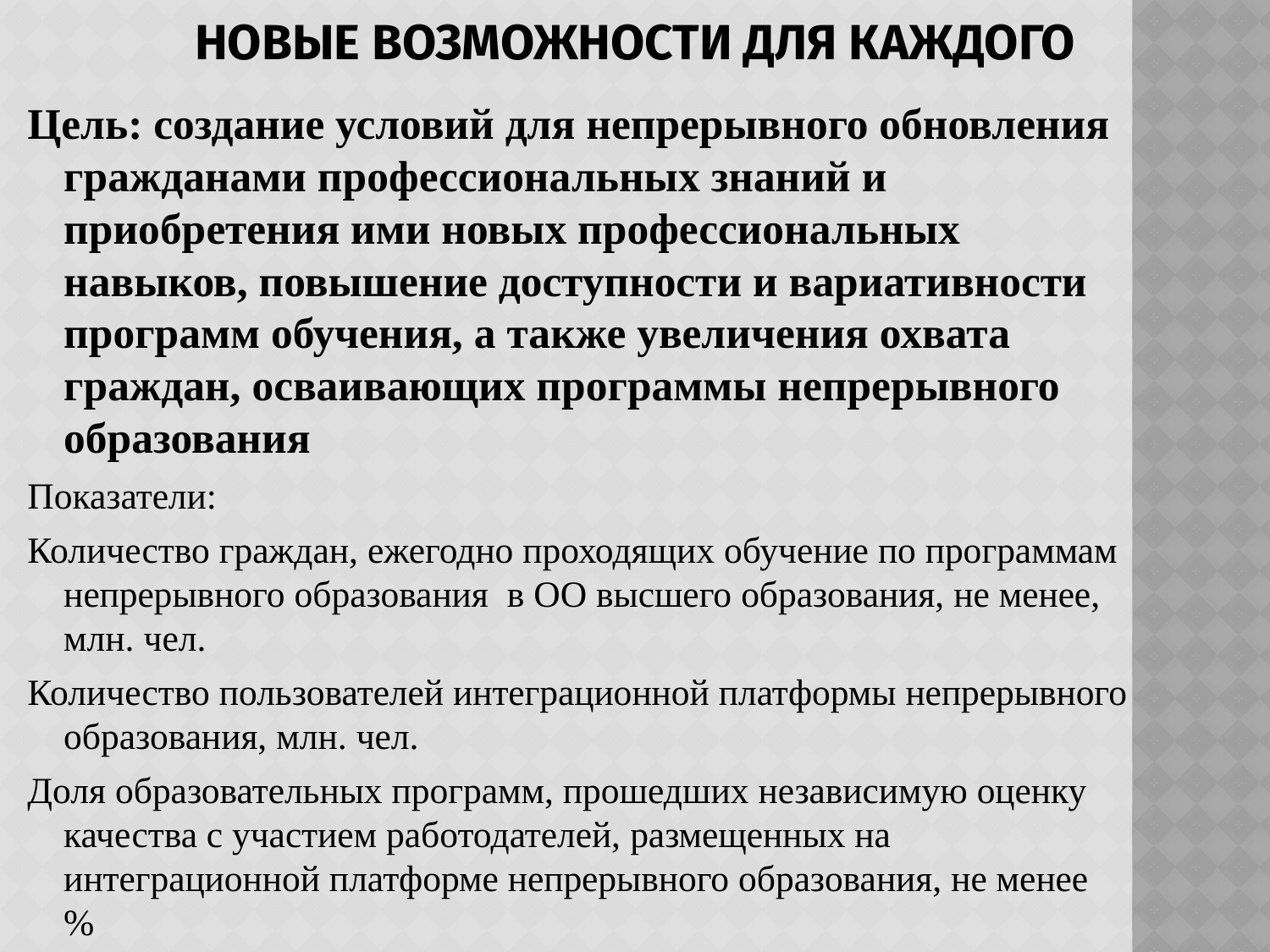

# Новые возможности для каждого
Цель: создание условий для непрерывного обновления гражданами профессиональных знаний и приобретения ими новых профессиональных навыков, повышение доступности и вариативности программ обучения, а также увеличения охвата граждан, осваивающих программы непрерывного образования
Показатели:
Количество граждан, ежегодно проходящих обучение по программам непрерывного образования  в ОО высшего образования, не менее, млн. чел.
Количество пользователей интеграционной платформы непрерывного образования, млн. чел.
Доля образовательных программ, прошедших независимую оценку качества с участием работодателей, размещенных на интеграционной платформе непрерывного образования, не менее %